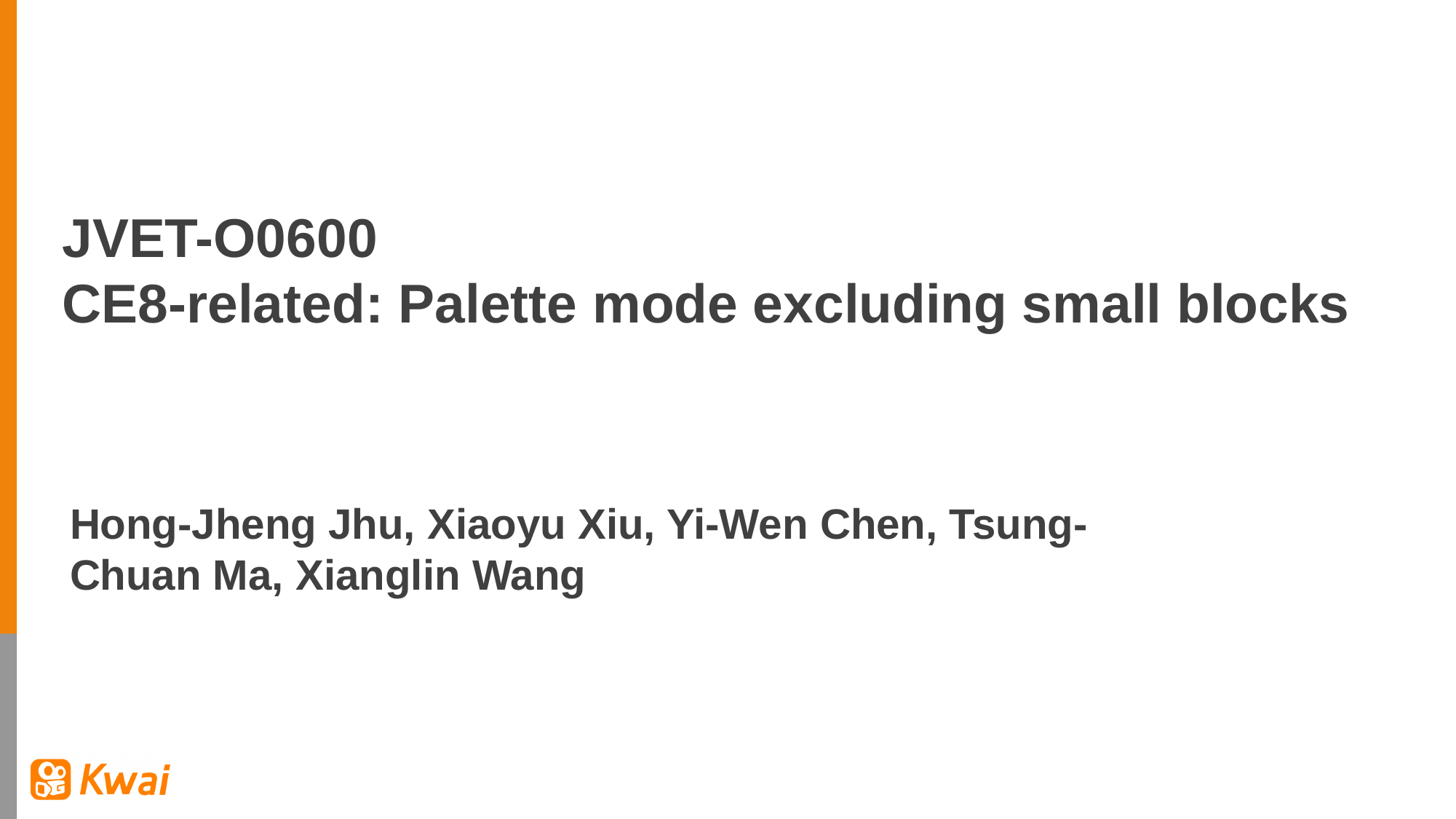

JVET-O0600
CE8-related: Palette mode excluding small blocks
Hong-Jheng Jhu, Xiaoyu Xiu, Yi-Wen Chen, Tsung-Chuan Ma, Xianglin Wang